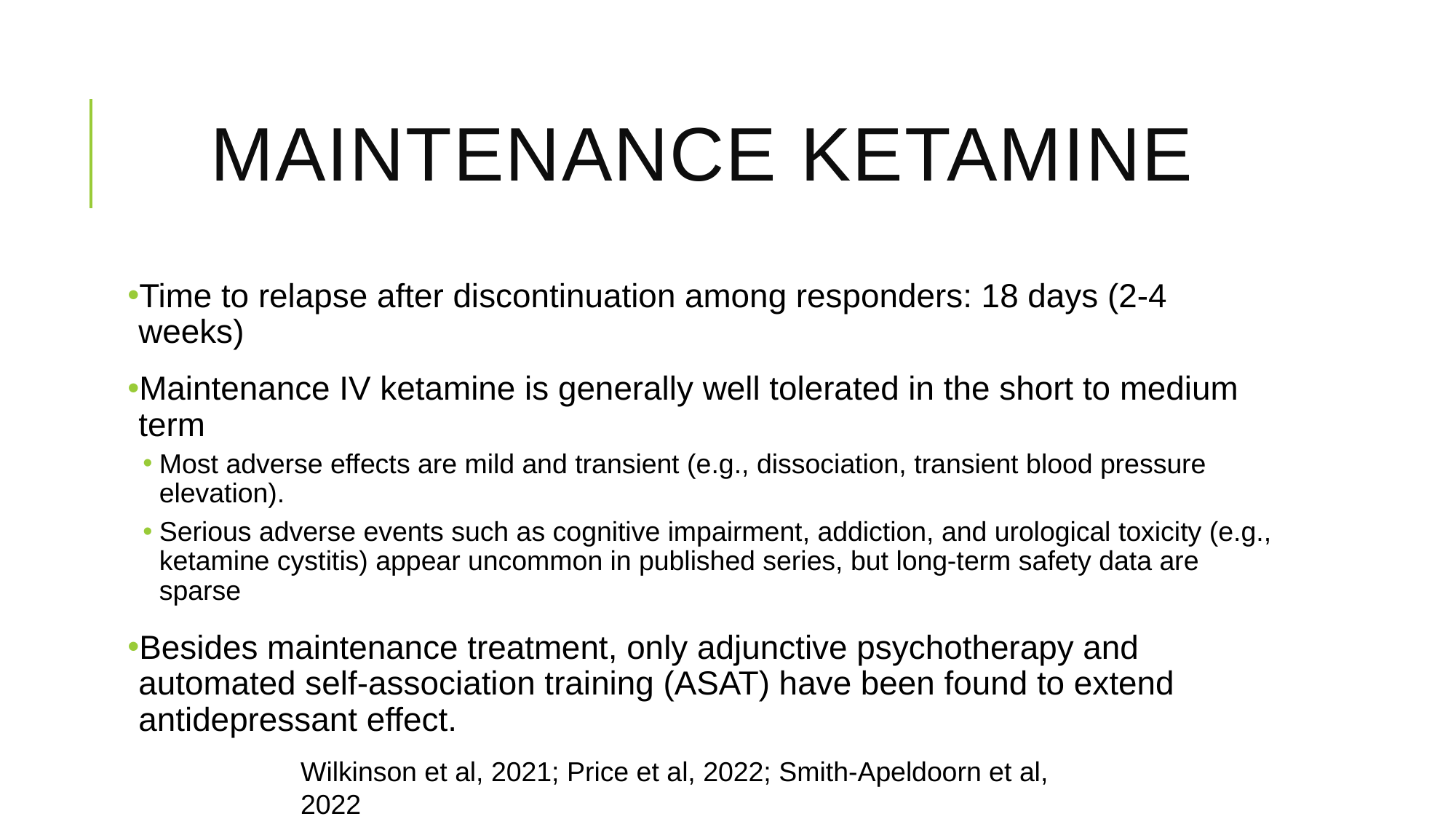

# Maintenance ketamine
Time to relapse after discontinuation among responders: 18 days (2-4 weeks)
Maintenance IV ketamine is generally well tolerated in the short to medium term
Most adverse effects are mild and transient (e.g., dissociation, transient blood pressure elevation).
Serious adverse events such as cognitive impairment, addiction, and urological toxicity (e.g., ketamine cystitis) appear uncommon in published series, but long-term safety data are sparse
Besides maintenance treatment, only adjunctive psychotherapy and automated self-association training (ASAT) have been found to extend antidepressant effect.

Wilkinson et al, 2021; Price et al, 2022; Smith-Apeldoorn et al, 2022